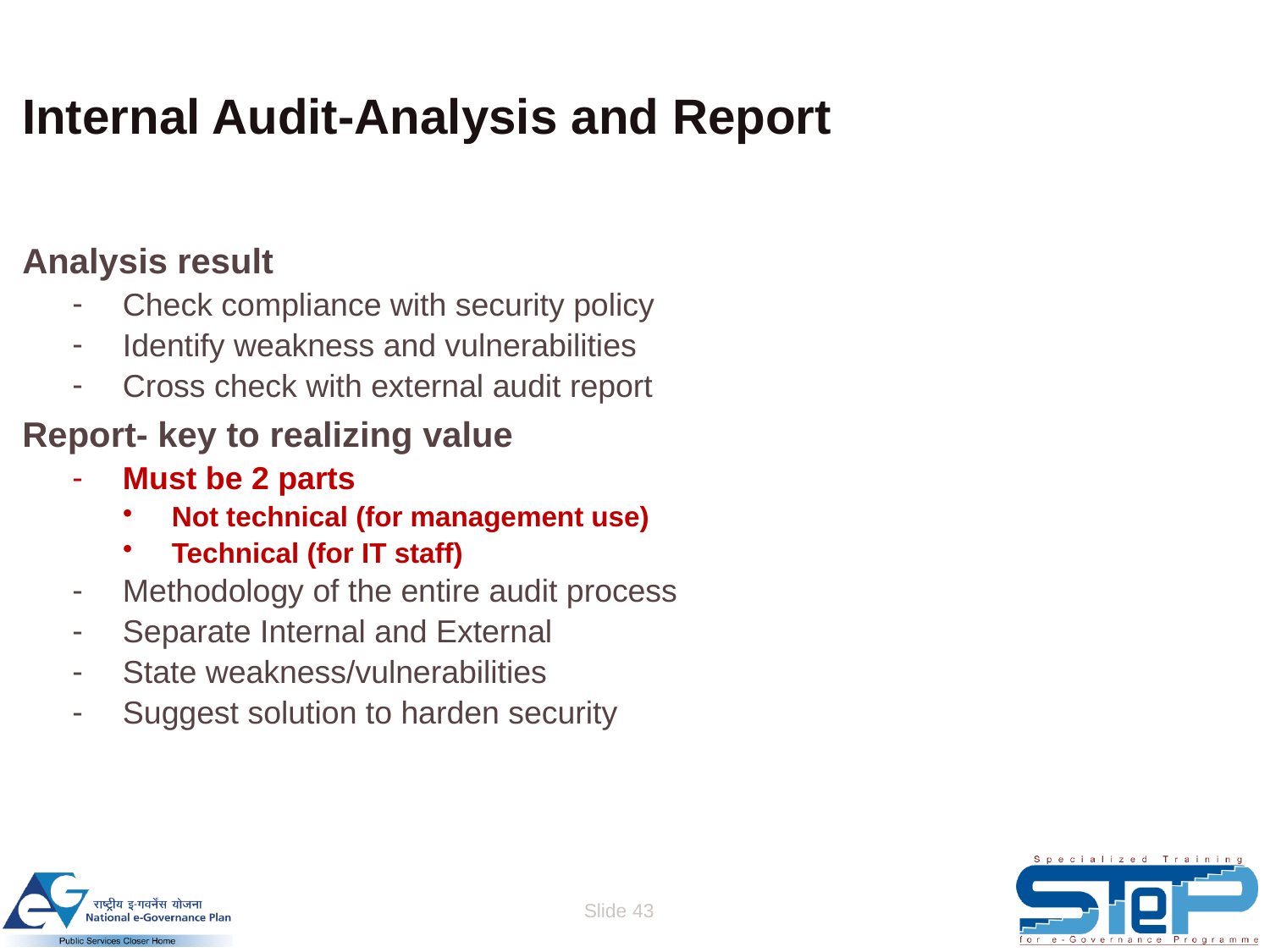

# Internal Audit-Analysis and Report
Analysis result
Check compliance with security policy
Identify weakness and vulnerabilities
Cross check with external audit report
Report- key to realizing value
Must be 2 parts
Not technical (for management use)
Technical (for IT staff)
Methodology of the entire audit process
Separate Internal and External
State weakness/vulnerabilities
Suggest solution to harden security